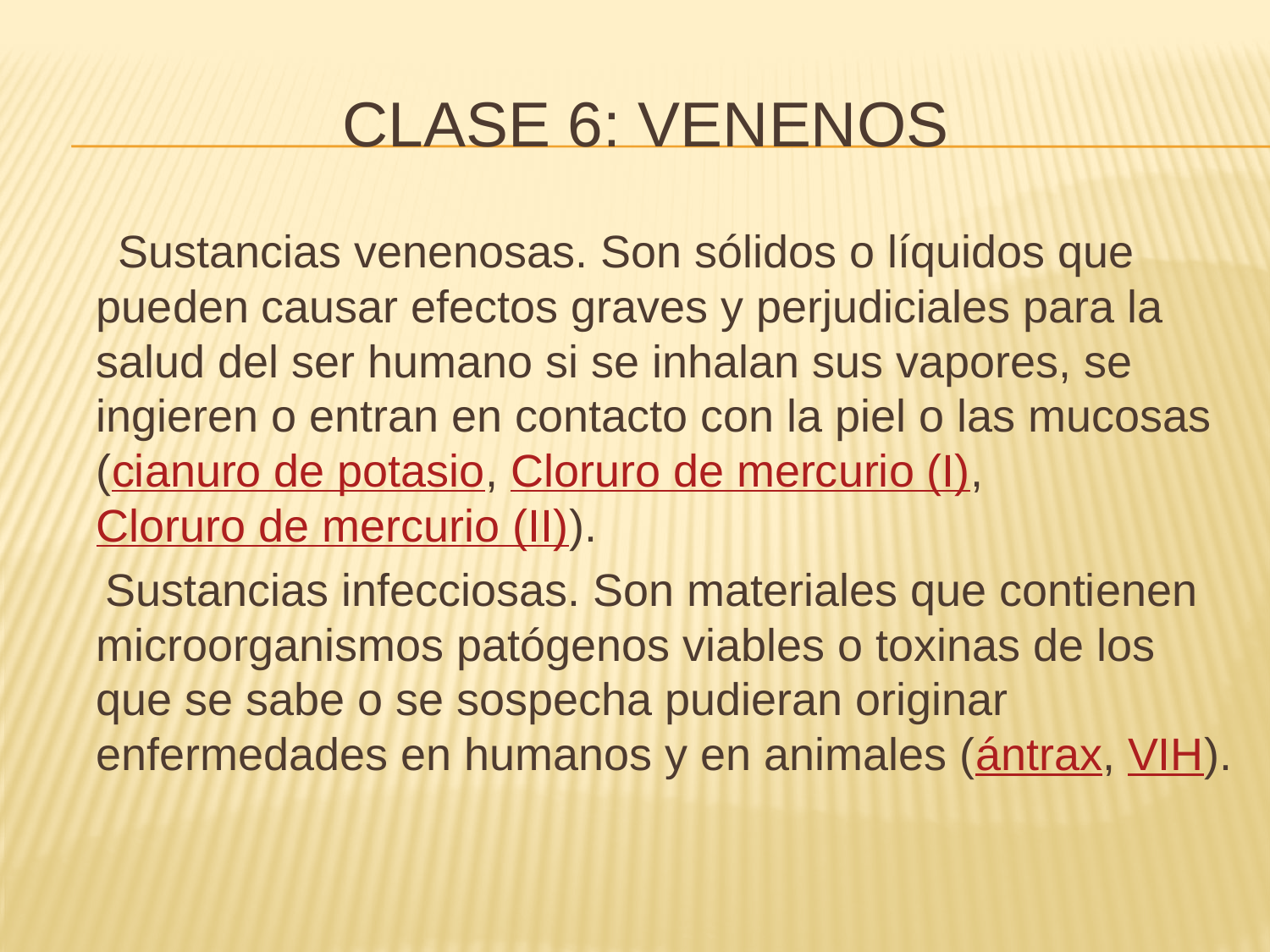

# Clase 6: Venenos
     Sustancias venenosas. Son sólidos o líquidos que pueden causar efectos graves y perjudiciales para la salud del ser humano si se inhalan sus vapores, se ingieren o entran en contacto con la piel o las mucosas (cianuro de potasio, Cloruro de mercurio (I), Cloruro de mercurio (II)).
    Sustancias infecciosas. Son materiales que contienen microorganismos patógenos viables o toxinas de los que se sabe o se sospecha pudieran originar enfermedades en humanos y en animales (ántrax, VIH).